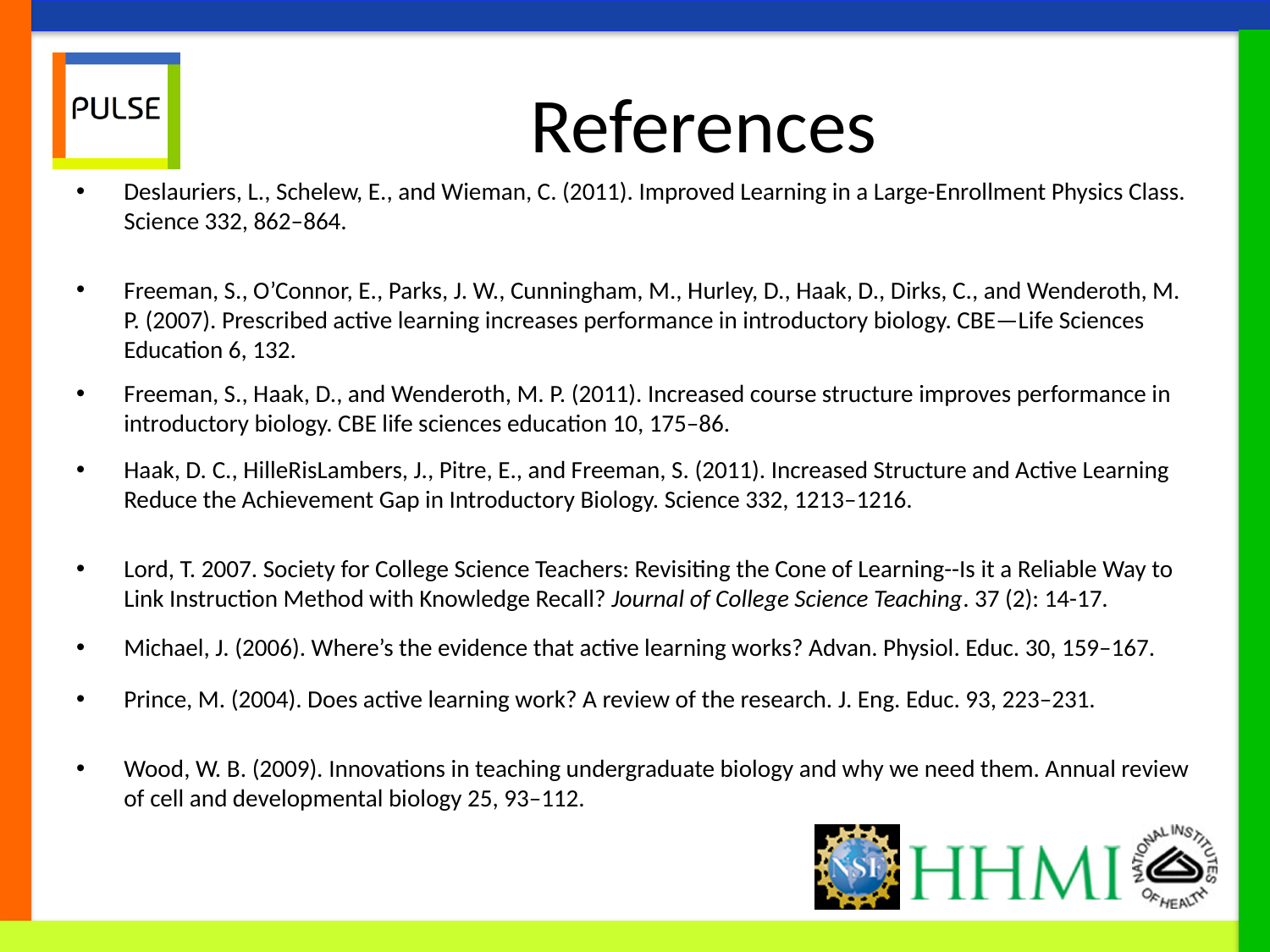

# References
Deslauriers, L., Schelew, E., and Wieman, C. (2011). Improved Learning in a Large-Enrollment Physics Class. Science 332, 862–864.

Freeman, S., O’Connor, E., Parks, J. W., Cunningham, M., Hurley, D., Haak, D., Dirks, C., and Wenderoth, M. P. (2007). Prescribed active learning increases performance in introductory biology. CBE—Life Sciences Education 6, 132.

Freeman, S., Haak, D., and Wenderoth, M. P. (2011). Increased course structure improves performance in introductory biology. CBE life sciences education 10, 175–86.

Haak, D. C., HilleRisLambers, J., Pitre, E., and Freeman, S. (2011). Increased Structure and Active Learning Reduce the Achievement Gap in Introductory Biology. Science 332, 1213–1216.

Lord, T. 2007. Society for College Science Teachers: Revisiting the Cone of Learning--Is it a Reliable Way to Link Instruction Method with Knowledge Recall? Journal of College Science Teaching. 37 (2): 14-17.

Michael, J. (2006). Where’s the evidence that active learning works? Advan. Physiol. Educ. 30, 159–167.

Prince, M. (2004). Does active learning work? A review of the research. J. Eng. Educ. 93, 223–231.

Wood, W. B. (2009). Innovations in teaching undergraduate biology and why we need them. Annual review of cell and developmental biology 25, 93–112.